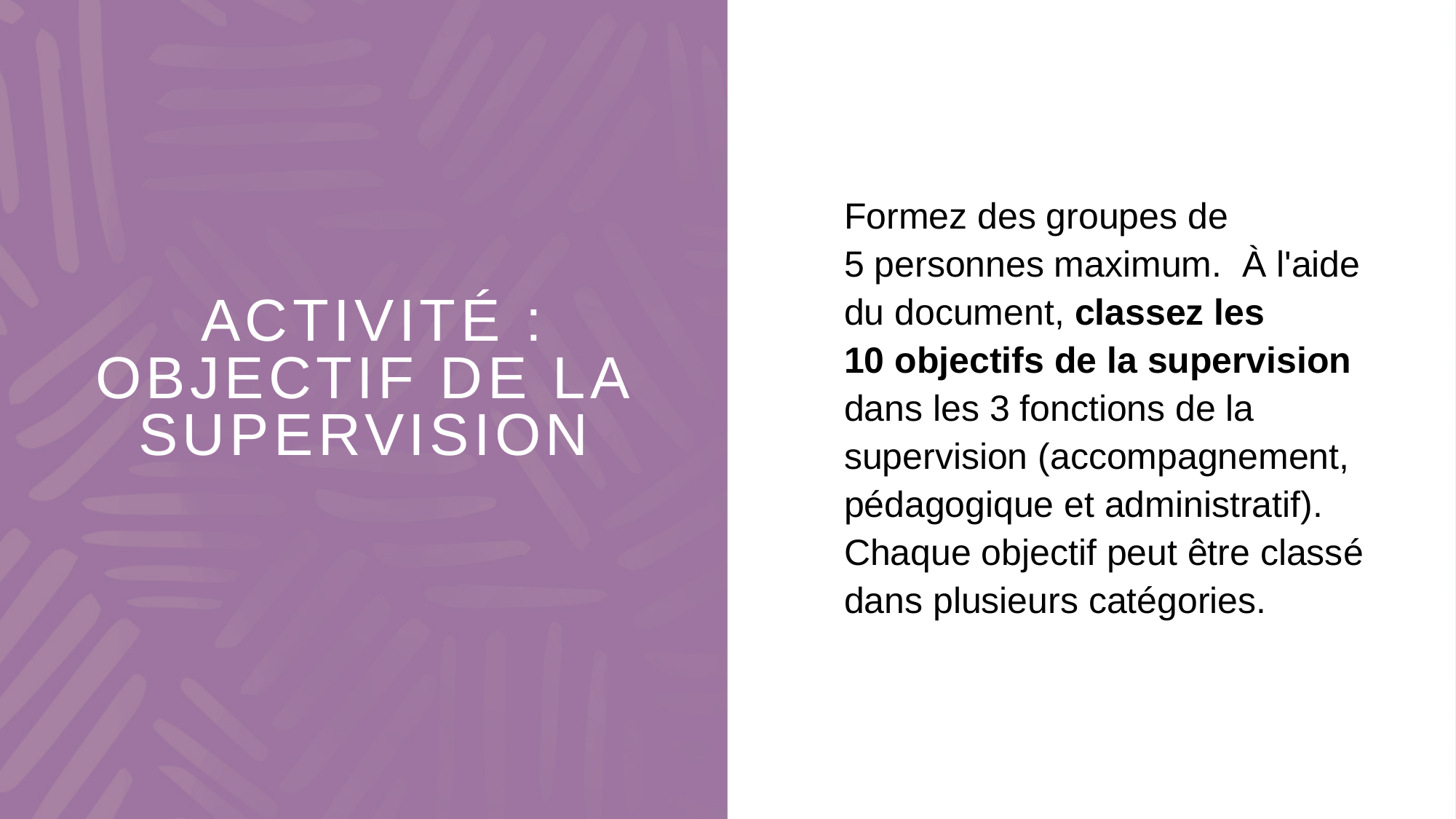

Formez des groupes de 5 personnes maximum.  À l'aide du document, classez les 10 objectifs de la supervision dans les 3 fonctions de la supervision (accompagnement, pédagogique et administratif). Chaque objectif peut être classé dans plusieurs catégories.
# Activité : Objectif de la supervision